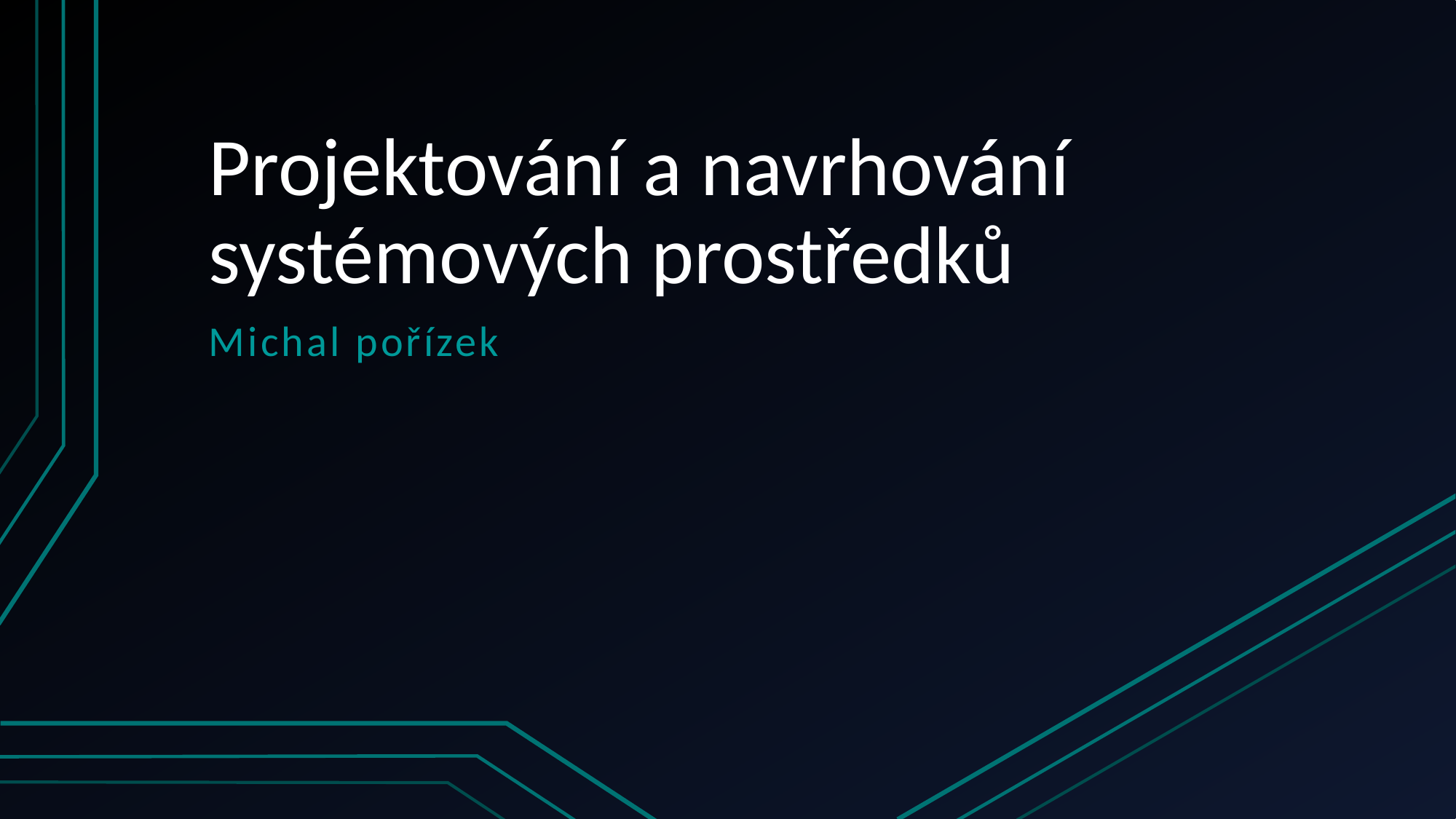

# Projektování a navrhování systémových prostředků
Michal pořízek